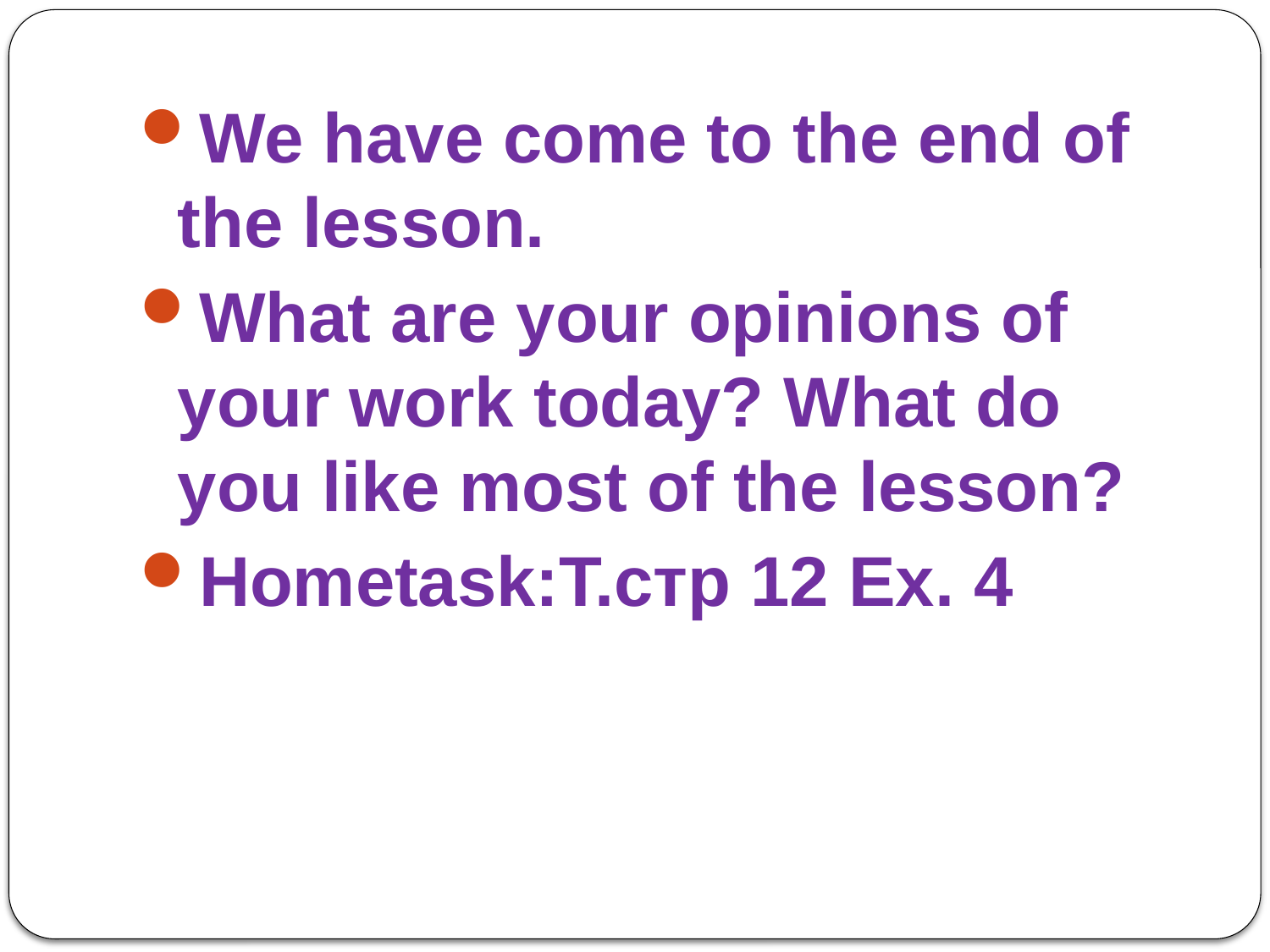

#
We have come to the end of the lesson.
What are your opinions of your work today? What do you like most of the lesson?
Hometask:T.стр 12 Ex. 4